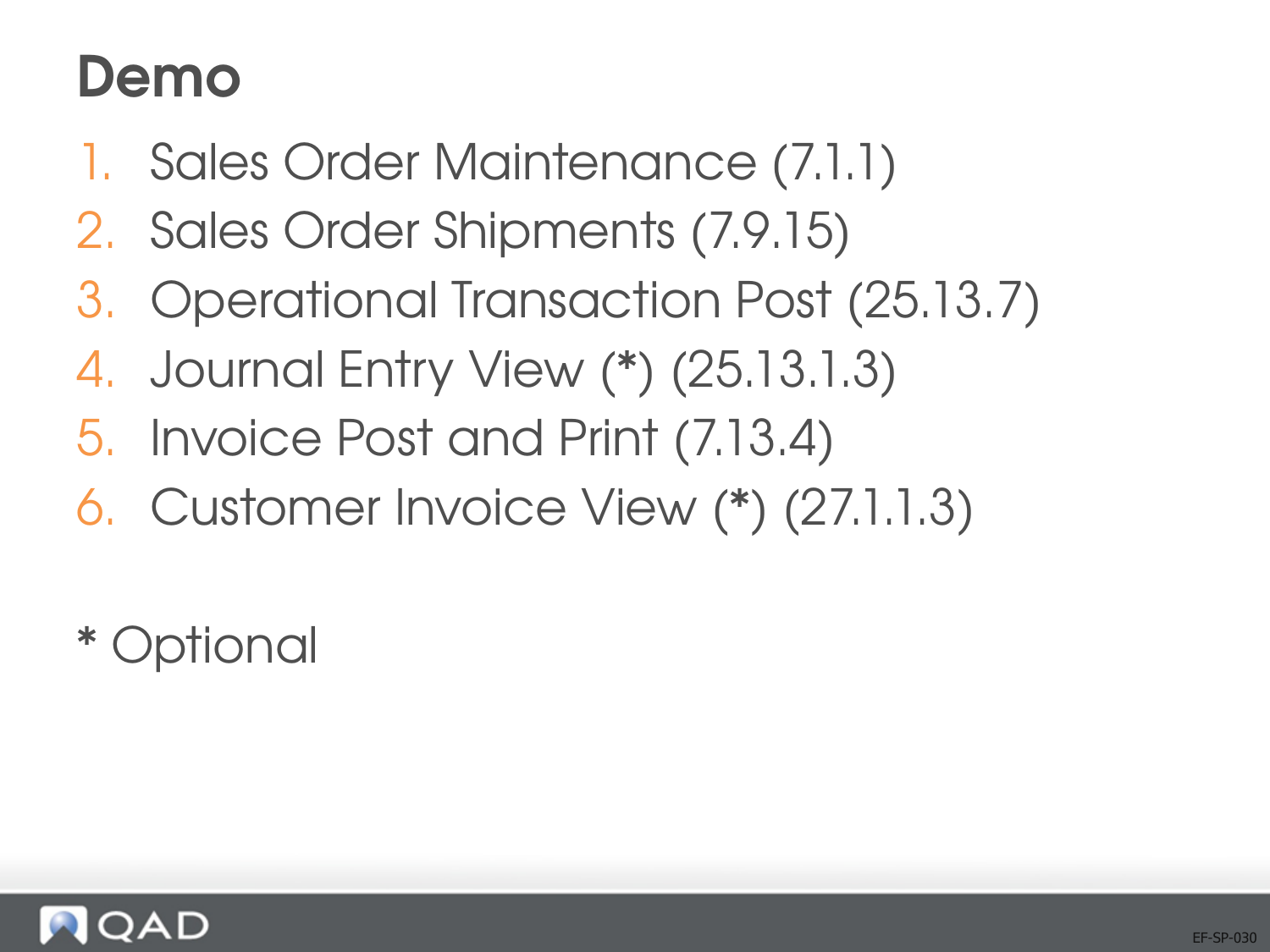

# Demo
Sales Order Maintenance (7.1.1)
Sales Order Shipments (7.9.15)
Operational Transaction Post (25.13.7)
Journal Entry View (*) (25.13.1.3)
Invoice Post and Print (7.13.4)
Customer Invoice View (*) (27.1.1.3)

* Optional

EF-SP-030